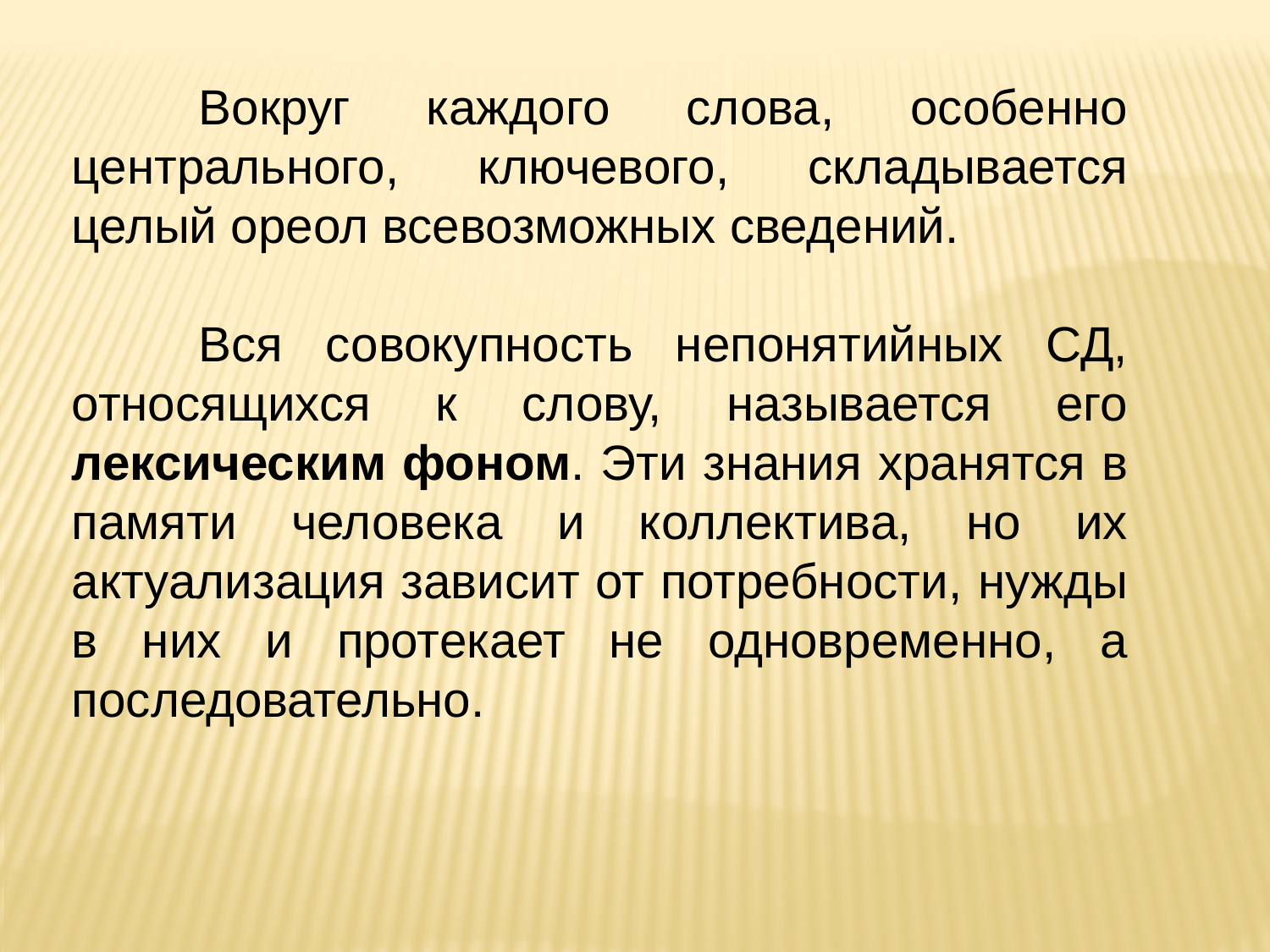

Вокруг каждого слова, особенно центрального, ключевого, складывается целый ореол всевозможных сведений.

	Вся совокупность непонятийных СД, относящихся к слову, называется его лексическим фоном. Эти знания хранятся в памяти человека и коллектива, но их актуализация зависит от потребности, нужды в них и протекает не одновременно, а последовательно.